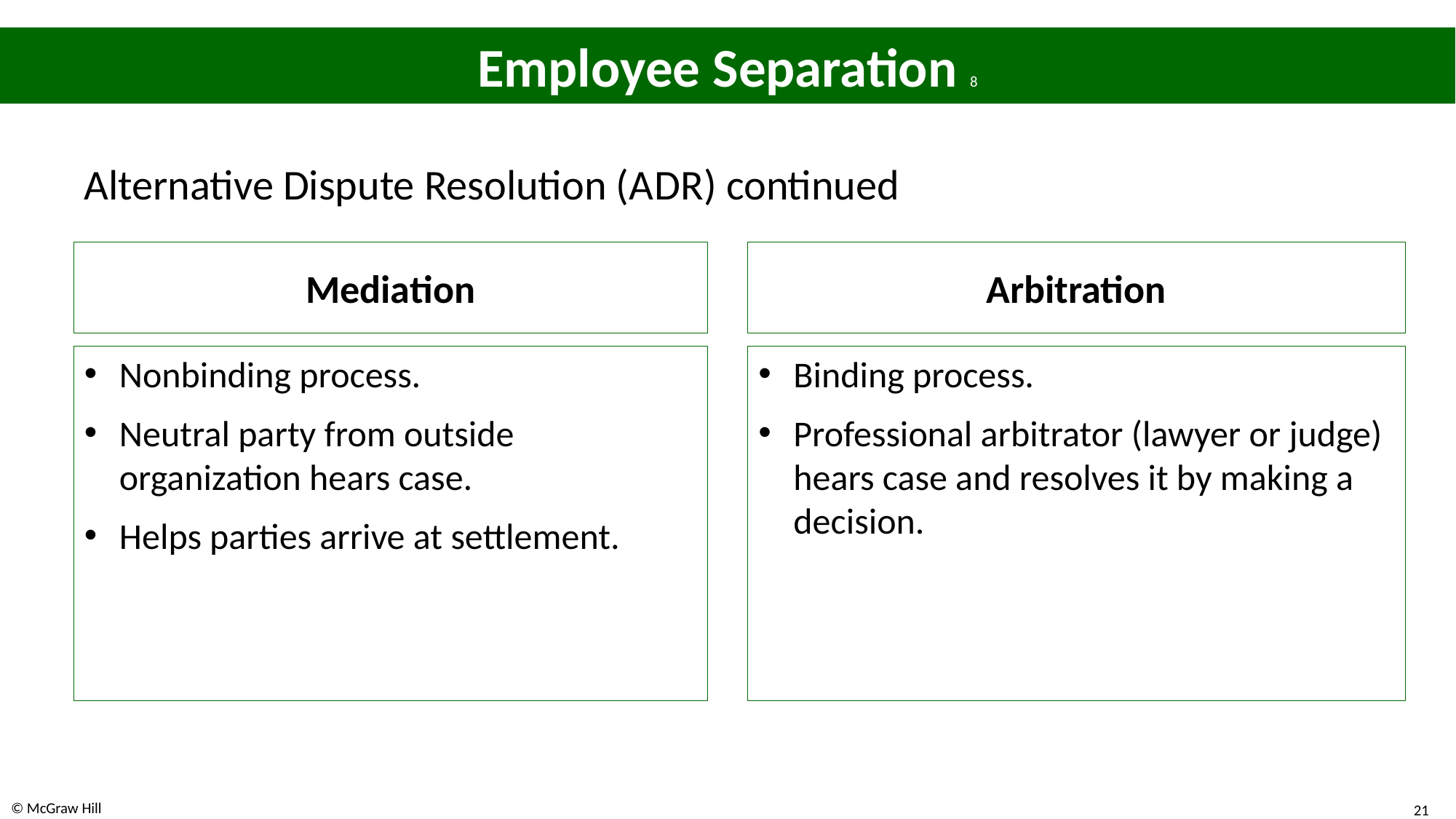

# Employee Separation 8
Alternative Dispute Resolution (A D R) continued
Mediation
Arbitration
Binding process.
Professional arbitrator (lawyer or judge) hears case and resolves it by making a decision.
Nonbinding process.
Neutral party from outside organization hears case.
Helps parties arrive at settlement.